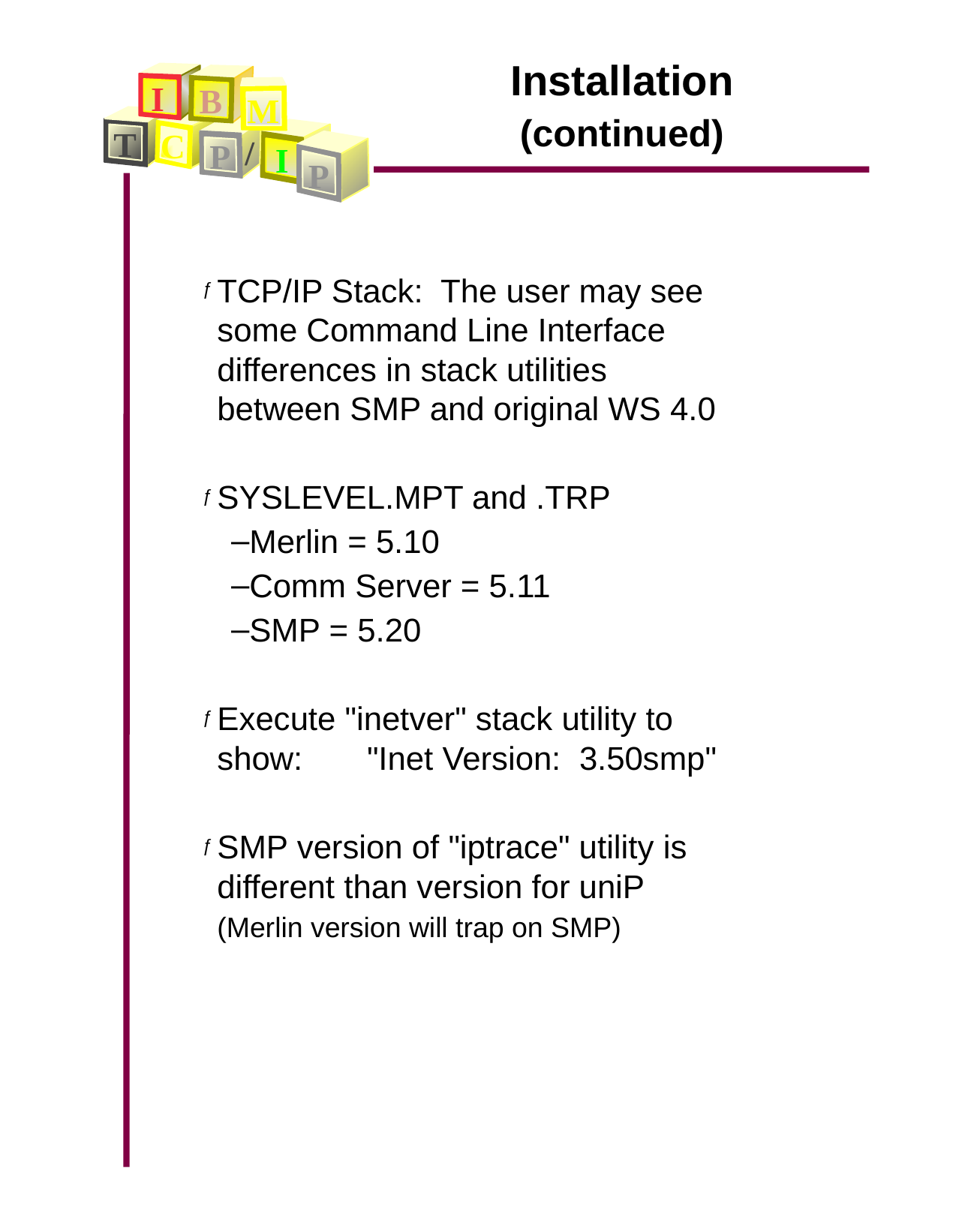

Installation
(continued)

I

B

M

T
C

/

P

I

P

TCP/IP Stack:  The user may see some Command Line Interface differences in stack utilities between SMP and original WS 4.0

SYSLEVEL.MPT and .TRP
Merlin = 5.10
Comm Server = 5.11
SMP = 5.20

Execute "inetver" stack utility to show:       "Inet Version:  3.50smp"

SMP version of "iptrace" utility is different than version for uniP (Merlin version will trap on SMP)